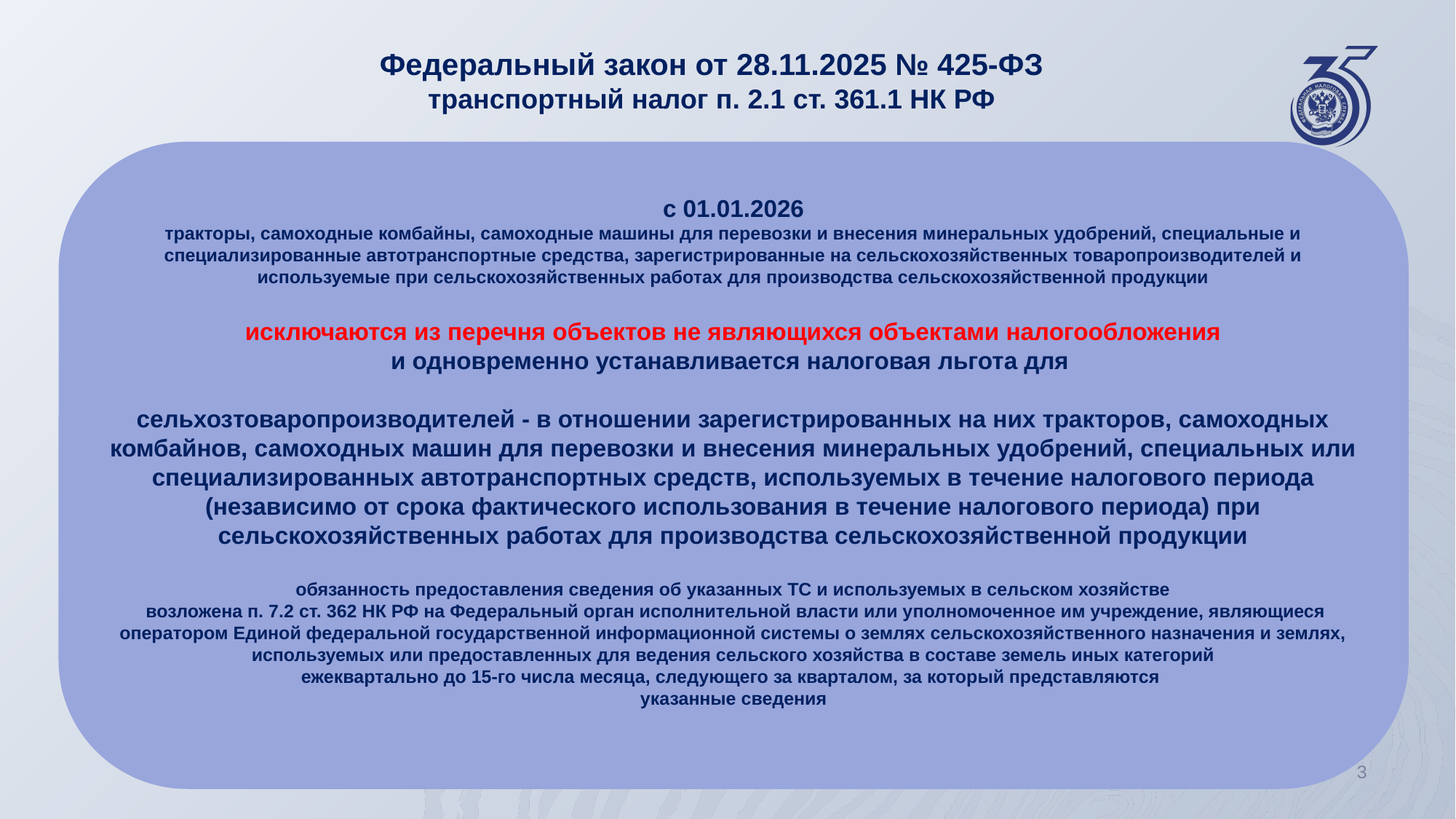

Федеральный закон от 28.11.2025 № 425-ФЗ
транспортный налог п. 2.1 ст. 361.1 НК РФ
с 01.01.2026
тракторы, самоходные комбайны, самоходные машины для перевозки и внесения минеральных удобрений, специальные и специализированные автотранспортные средства, зарегистрированные на сельскохозяйственных товаропроизводителей и используемые при сельскохозяйственных работах для производства сельскохозяйственной продукции

исключаются из перечня объектов не являющихся объектами налогообложения
и одновременно устанавливается налоговая льгота для

сельхозтоваропроизводителей - в отношении зарегистрированных на них тракторов, самоходных комбайнов, самоходных машин для перевозки и внесения минеральных удобрений, специальных или специализированных автотранспортных средств, используемых в течение налогового периода (независимо от срока фактического использования в течение налогового периода) при сельскохозяйственных работах для производства сельскохозяйственной продукции

обязанность предоставления сведения об указанных ТС и используемых в сельском хозяйстве
 возложена п. 7.2 ст. 362 НК РФ на Федеральный орган исполнительной власти или уполномоченное им учреждение, являющиеся оператором Единой федеральной государственной информационной системы о землях сельскохозяйственного назначения и землях, используемых или предоставленных для ведения сельского хозяйства в составе земель иных категорий
ежеквартально до 15-го числа месяца, следующего за кварталом, за который представляются
указанные сведения

3